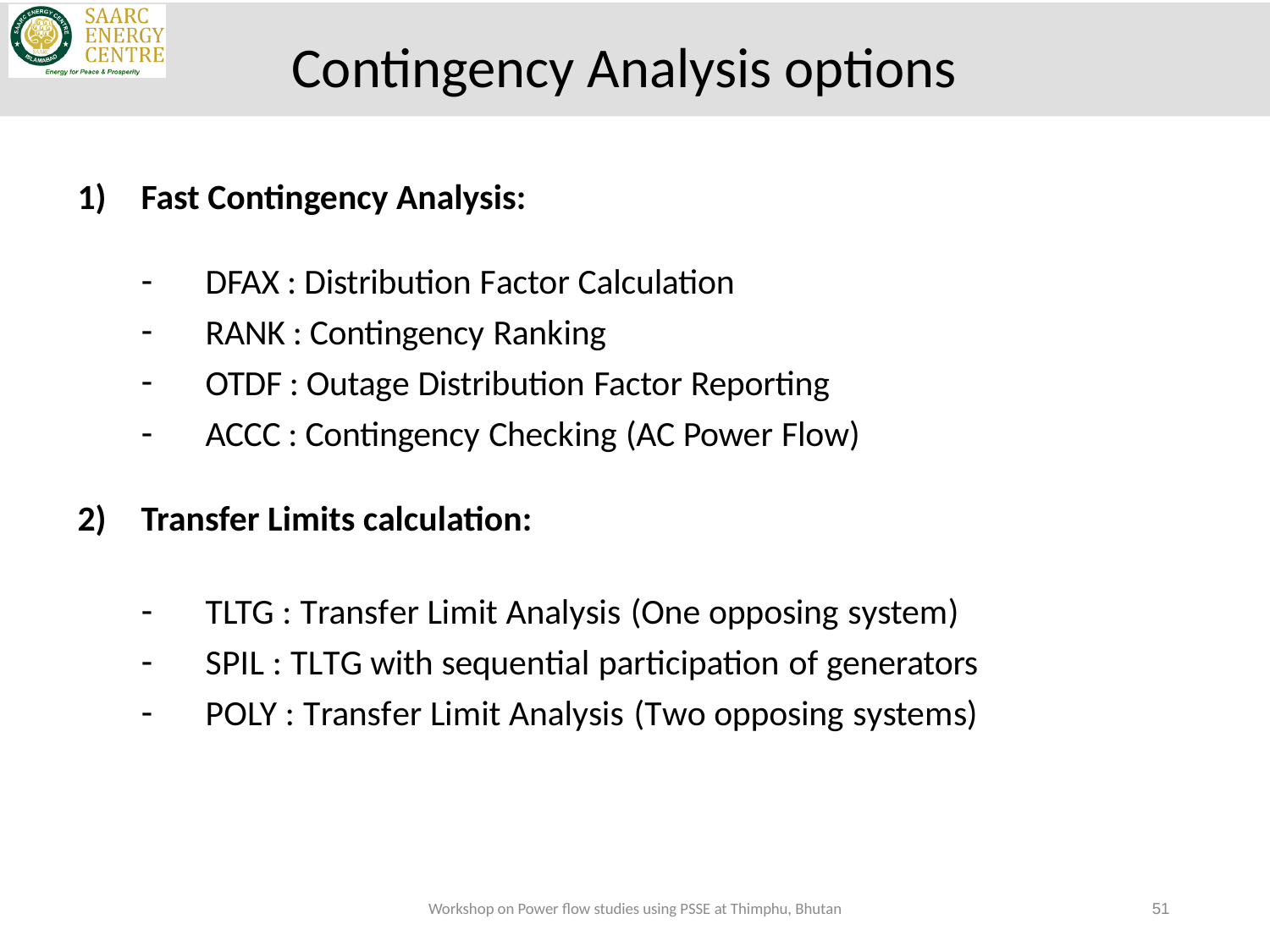

Contingency Analysis options

Fast Contingency Analysis:

DFAX : Distribution Factor Calculation
RANK : Contingency Ranking
OTDF : Outage Distribution Factor Reporting
ACCC : Contingency Checking (AC Power Flow)

Transfer Limits calculation:

TLTG : Transfer Limit Analysis (One opposing system)
SPIL : TLTG with sequential participation of generators
POLY : Transfer Limit Analysis (Two opposing systems)

Workshop on Power flow studies using PSSE at Thimphu, Bhutan
51